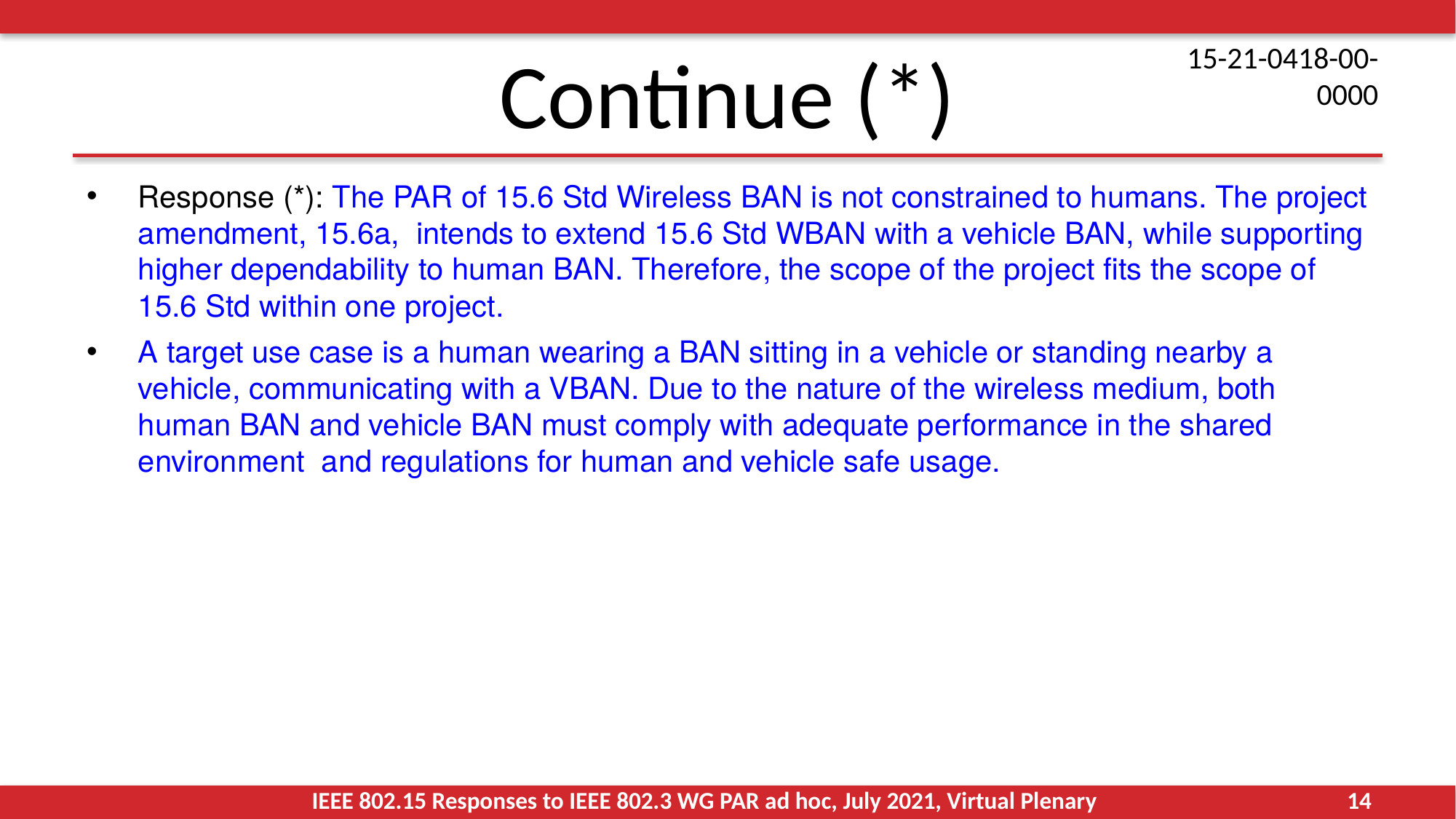

# Continue (*)
Response (*): The PAR of 15.6 Std Wireless BAN is not constrained to humans. The project amendment, 15.6a,  intends to extend 15.6 Std WBAN with a vehicle BAN, while supporting higher dependability to human BAN. Therefore, the scope of the project fits the scope of 15.6 Std within one project.
A target use case is a human wearing a BAN sitting in a vehicle or standing nearby a vehicle, communicating with a VBAN. Due to the nature of the wireless medium, both human BAN and vehicle BAN must comply with adequate performance in the shared environment  and regulations for human and vehicle safe usage.

IEEE 802.15 Responses to IEEE 802.3 WG PAR ad hoc, July 2021, Virtual Plenary
14